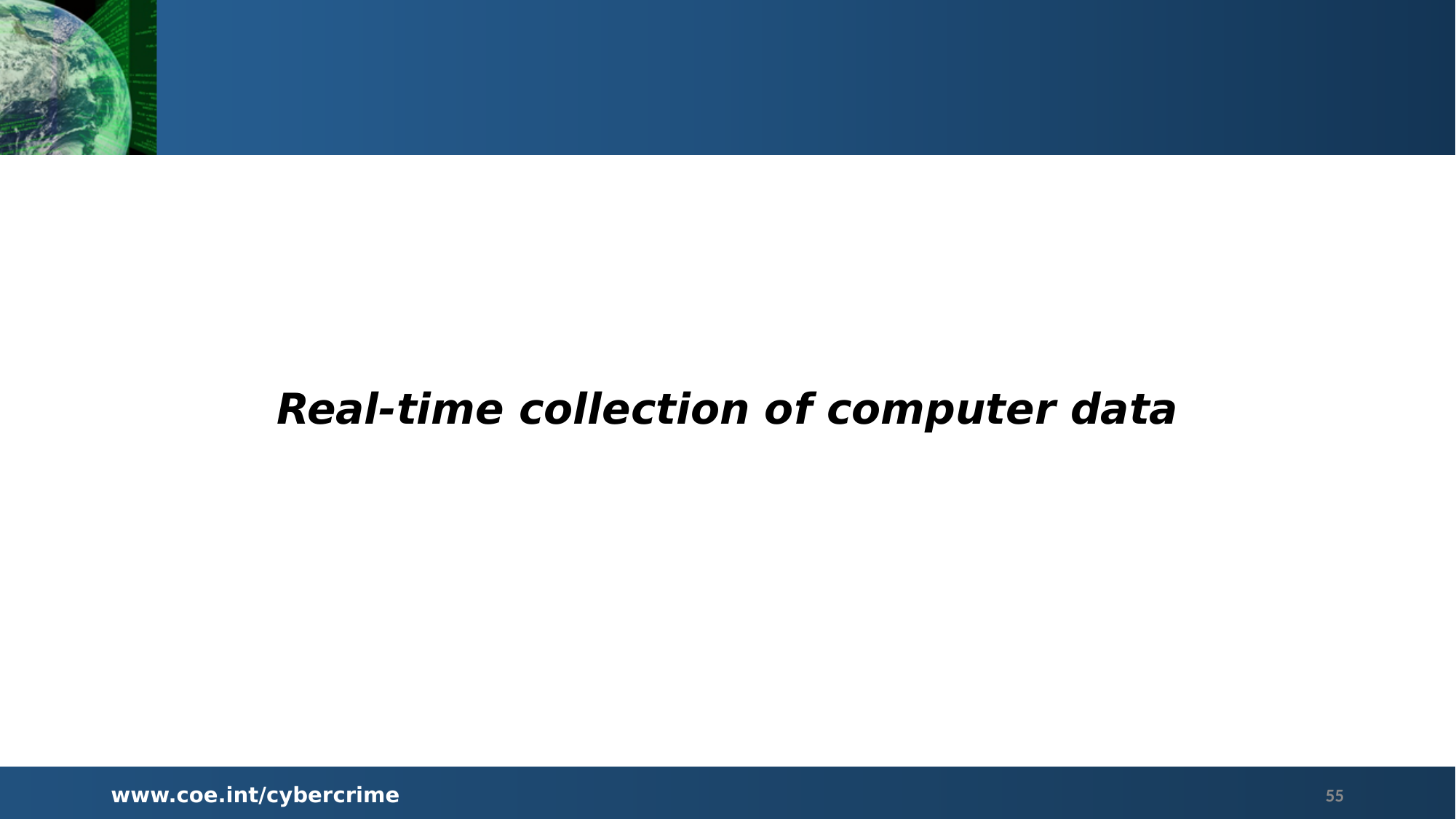

Real-time collection of computer data
www.coe.int/cybercrime
55